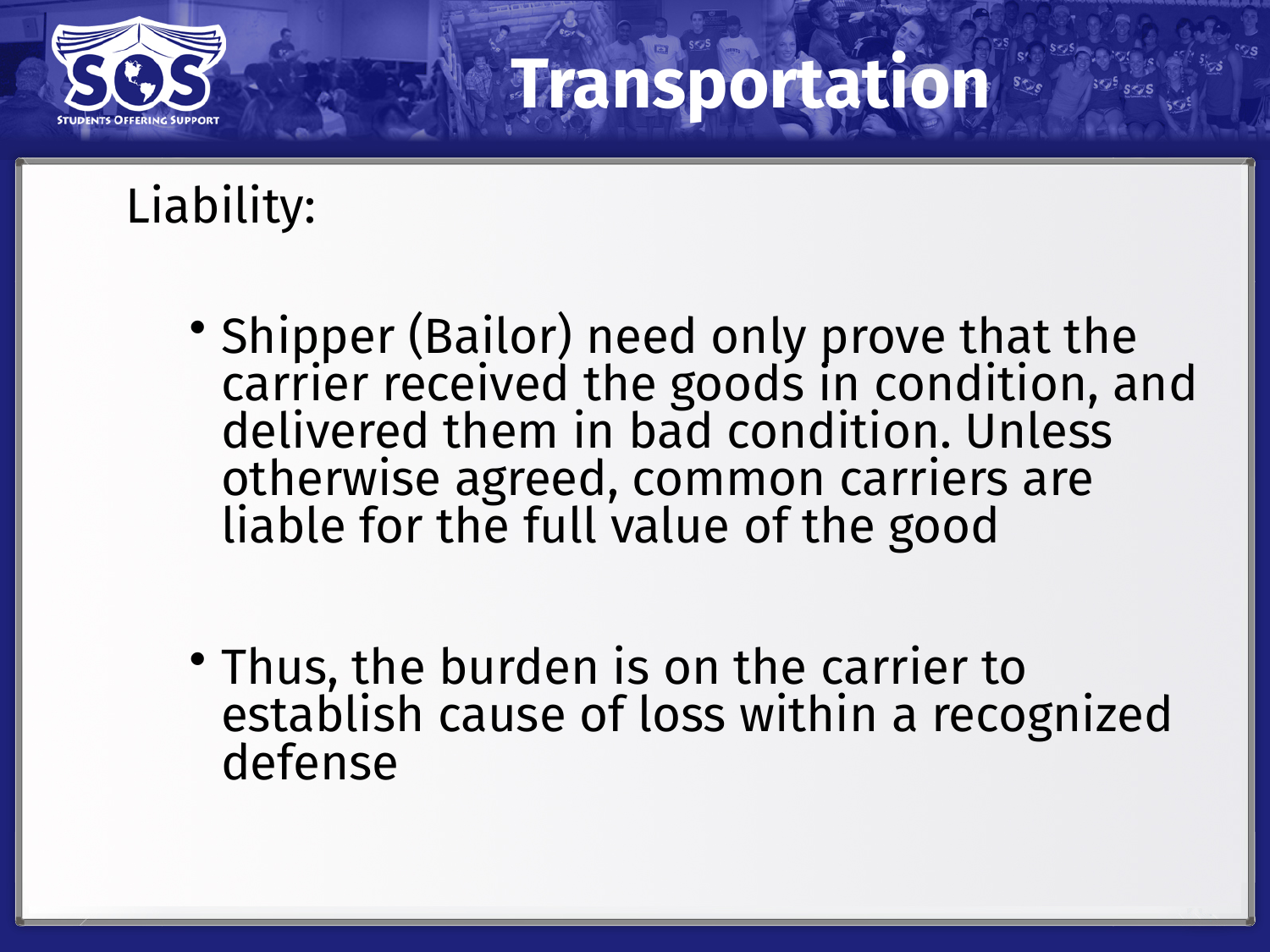

# Transportation
Liability:

Shipper (Bailor) need only prove that the carrier received the goods in condition, and delivered them in bad condition. Unless otherwise agreed, common carriers are liable for the full value of the good

Thus, the burden is on the carrier to establish cause of loss within a recognized defense